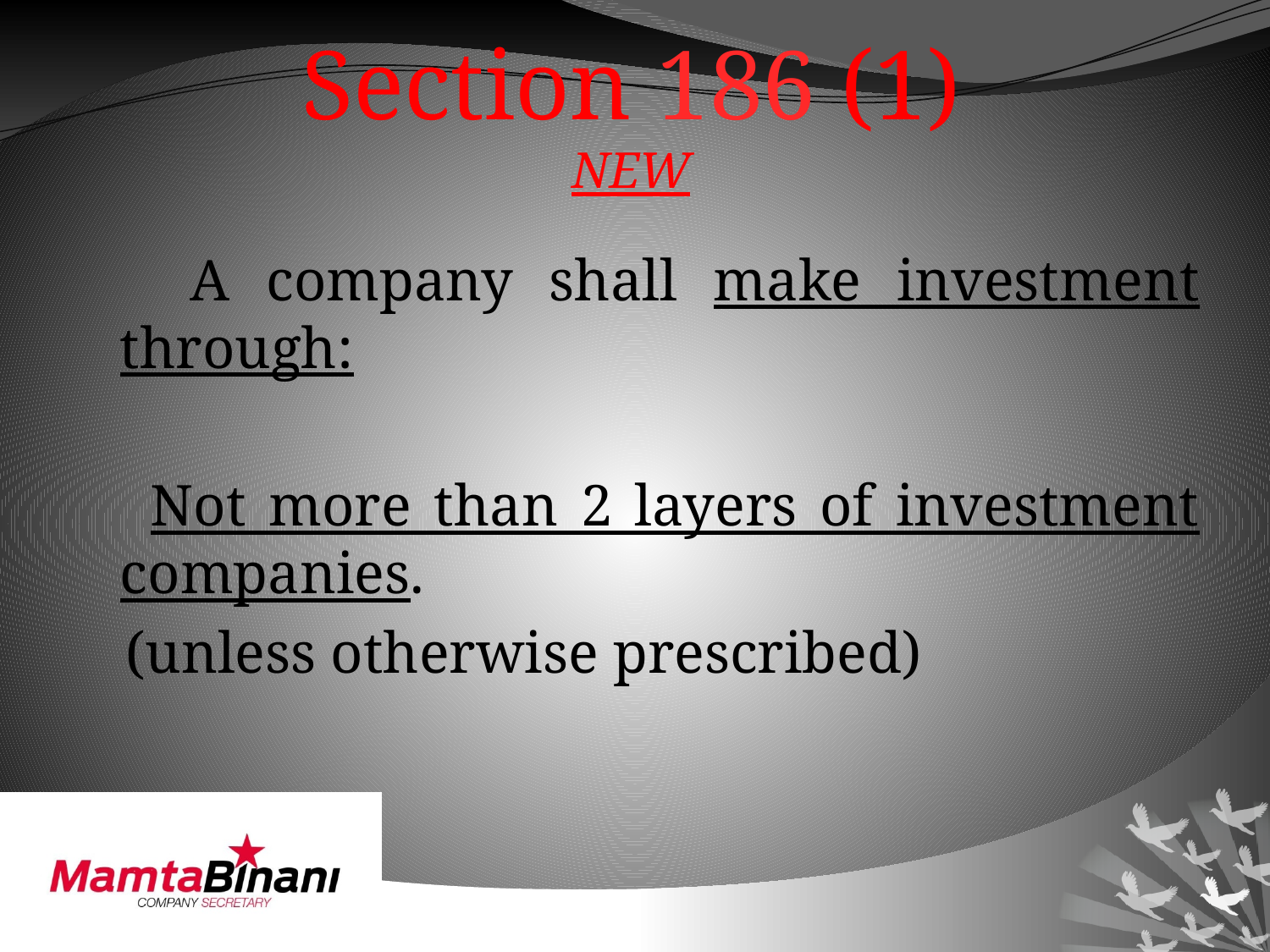

# Section 186 (1) NEW
   A company shall make investment through:

   Not more than 2 layers of investment companies.
   (unless otherwise prescribed)